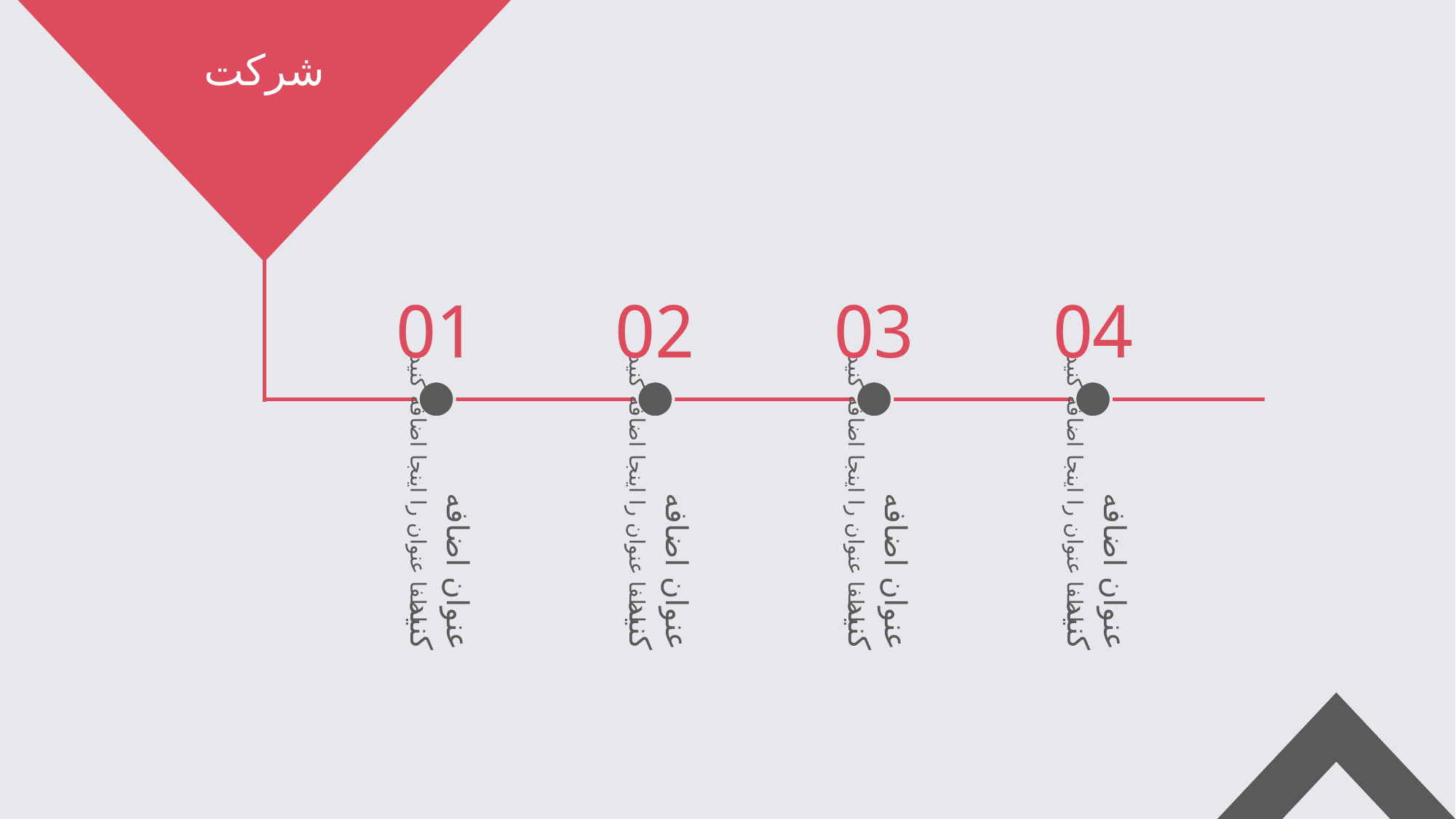

شرکت
01
02
03
04

لطفا عنوان را اینجا اضافه کنید
عنوان اضافه کنید
لطفا عنوان را اینجا اضافه کنید
عنوان اضافه کنید
لطفا عنوان را اینجا اضافه کنید
عنوان اضافه کنید
لطفا عنوان را اینجا اضافه کنید
عنوان اضافه کنید